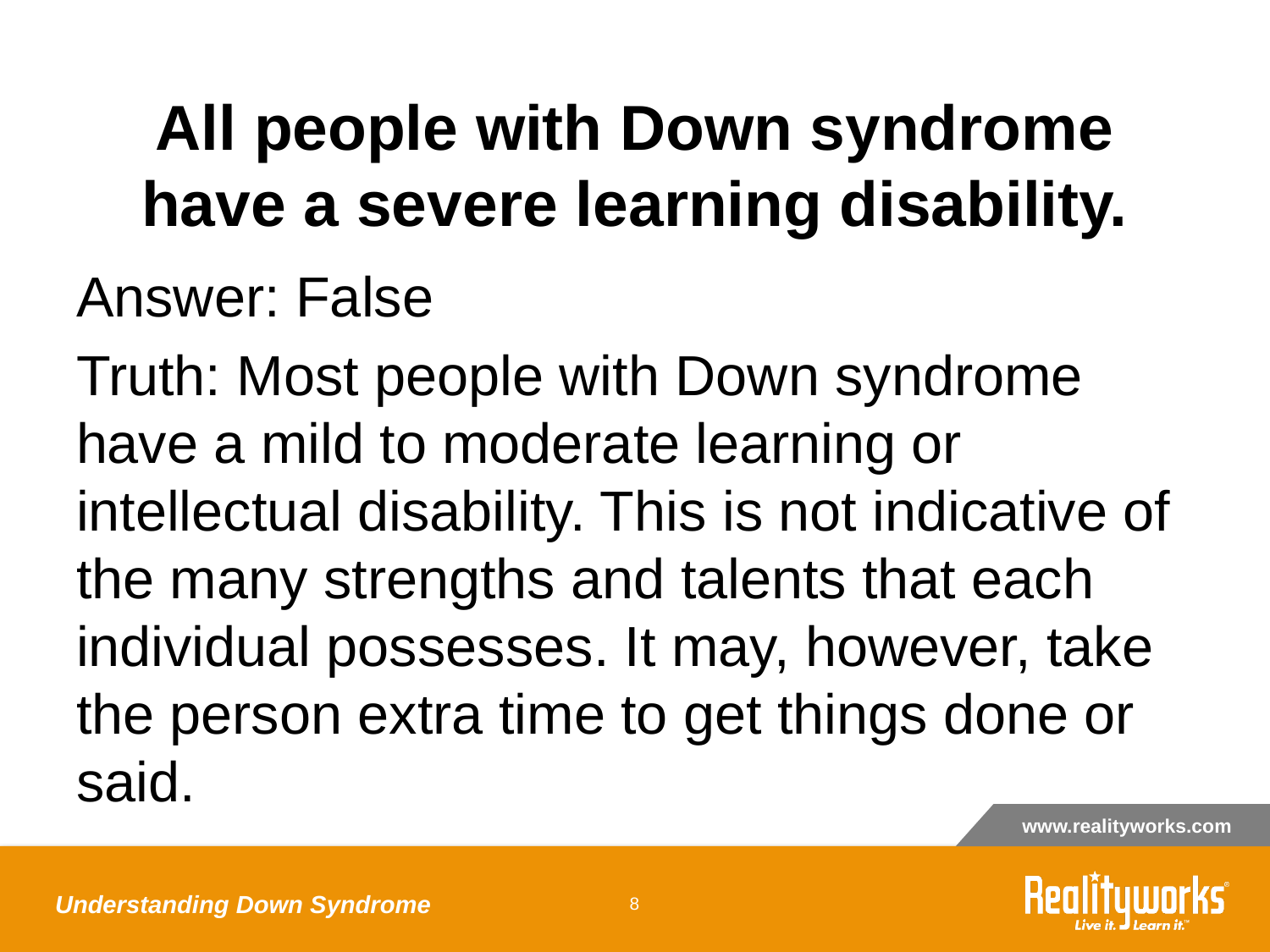

# All people with Down syndrome have a severe learning disability.
Answer: False
Truth: Most people with Down syndrome have a mild to moderate learning or intellectual disability. This is not indicative of the many strengths and talents that each individual possesses. It may, however, take the person extra time to get things done or said.
Understanding Down Syndrome
8